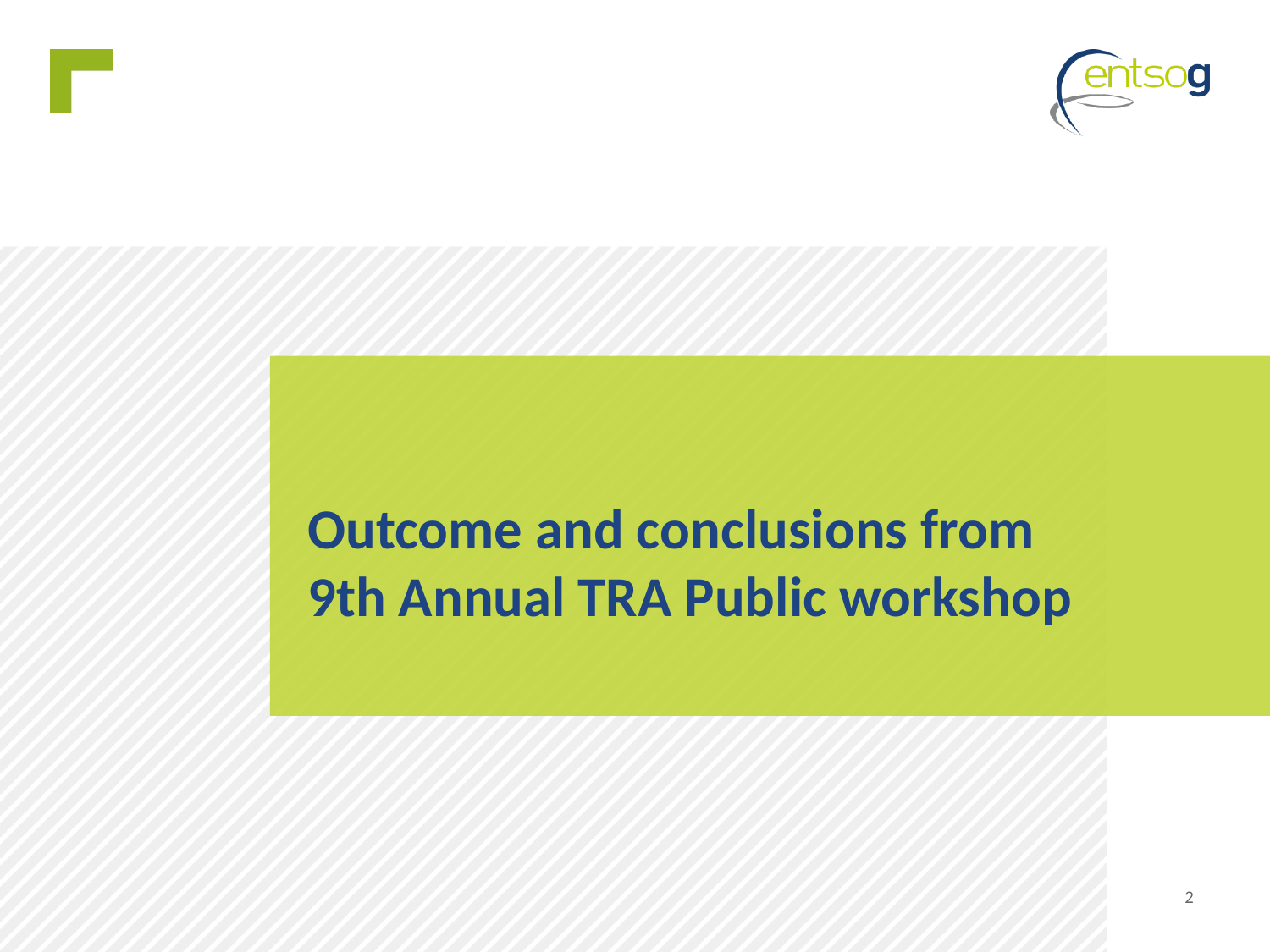

# Outcome and conclusions from 9th Annual TRA Public workshop
2